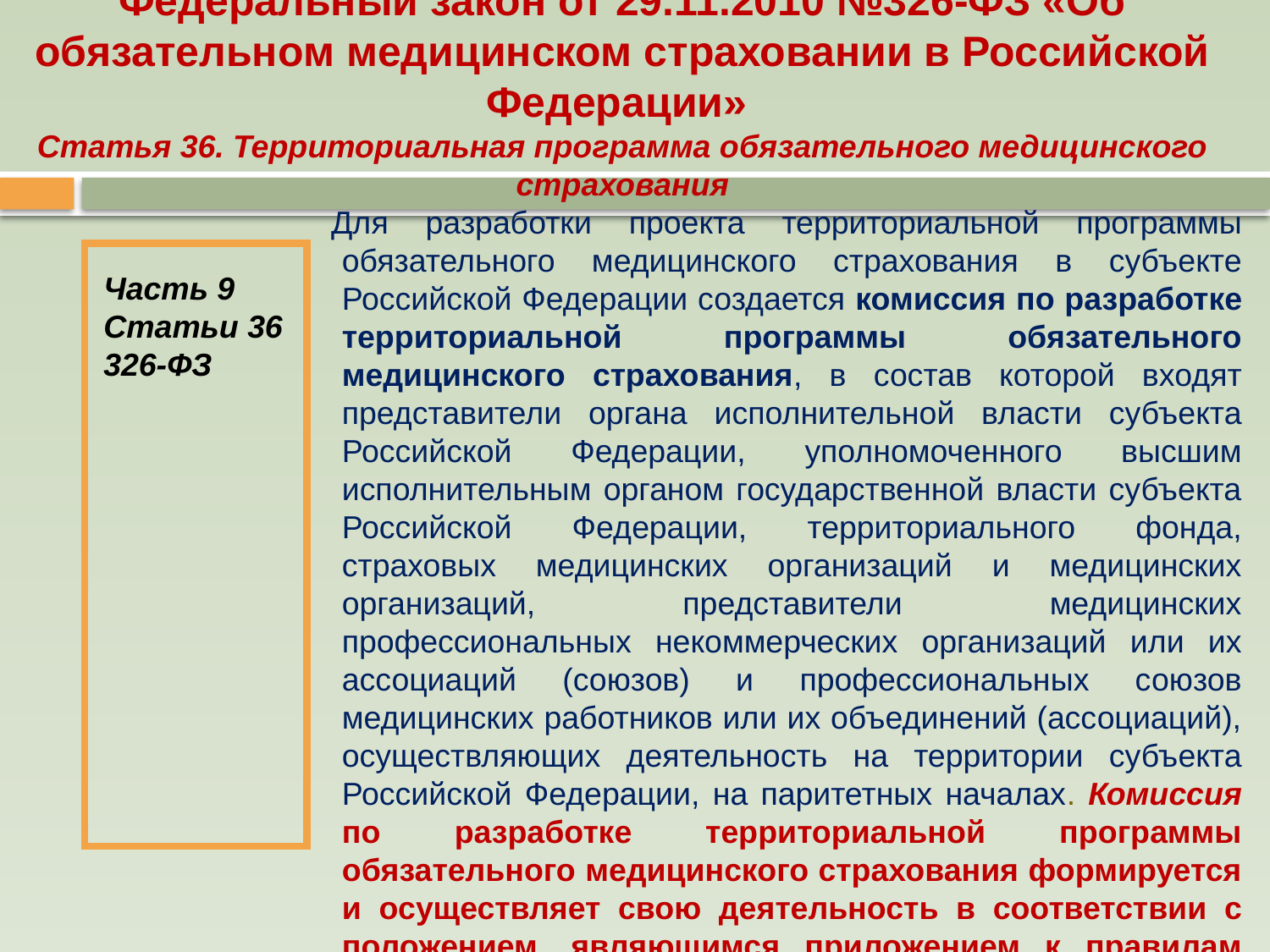

# Федеральный закон от 29.11.2010 №326-ФЗ «Об обязательном медицинском страховании в Российской Федерации» Статья 36. Территориальная программа обязательного медицинского страхования
Для разработки проекта территориальной программы обязательного медицинского страхования в субъекте Российской Федерации создается комиссия по разработке территориальной программы обязательного медицинского страхования, в состав которой входят представители органа исполнительной власти субъекта Российской Федерации, уполномоченного высшим исполнительным органом государственной власти субъекта Российской Федерации, территориального фонда, страховых медицинских организаций и медицинских организаций, представители медицинских профессиональных некоммерческих организаций или их ассоциаций (союзов) и профессиональных союзов медицинских работников или их объединений (ассоциаций), осуществляющих деятельность на территории субъекта Российской Федерации, на паритетных началах. Комиссия по разработке территориальной программы обязательного медицинского страхования формируется и осуществляет свою деятельность в соответствии с положением, являющимся приложением к правилам обязательного медицинского страхования.
Часть 9 Статьи 36 326-ФЗ